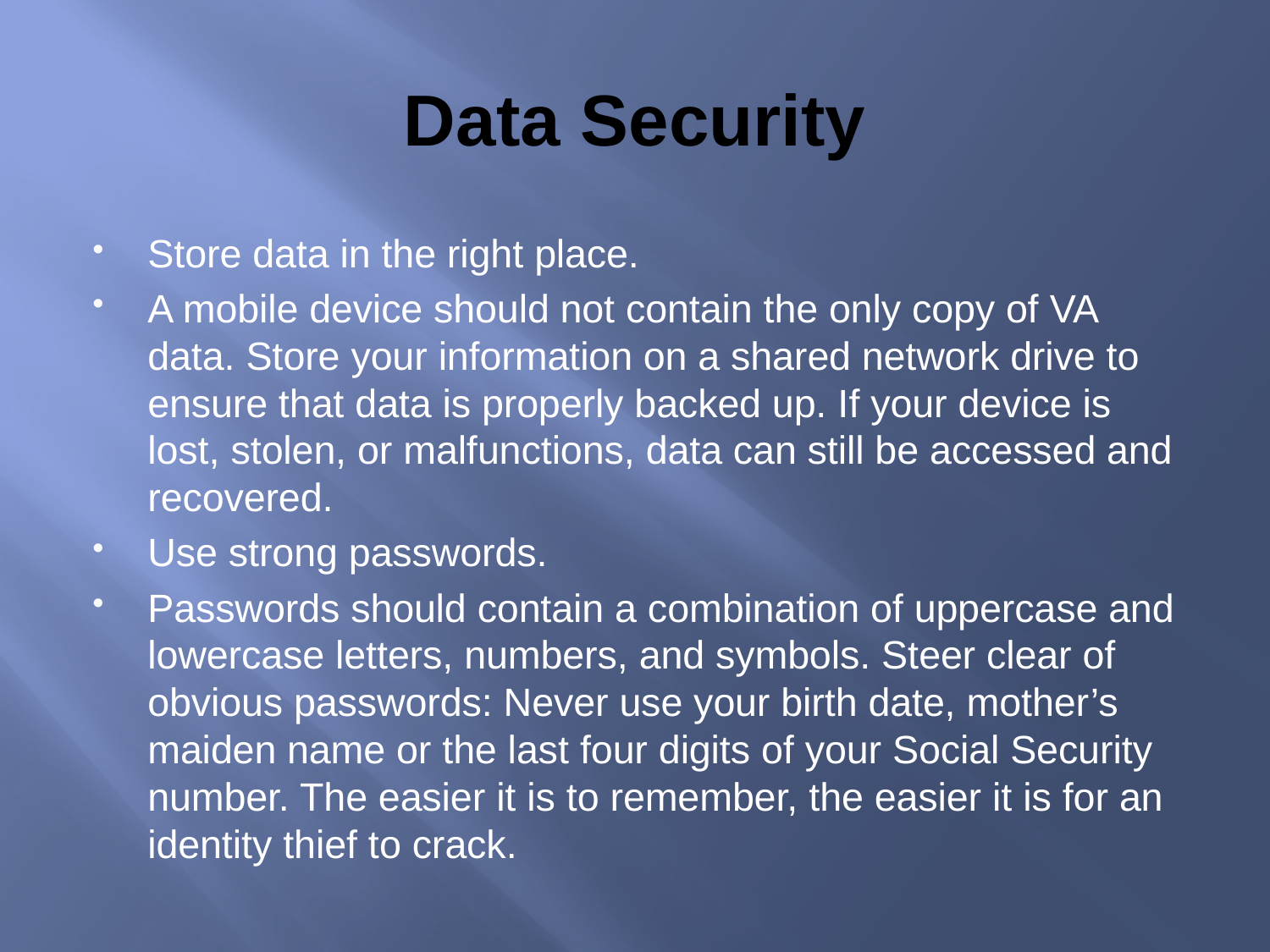

# Data Security
Store data in the right place.
A mobile device should not contain the only copy of VA data. Store your information on a shared network drive to ensure that data is properly backed up. If your device is lost, stolen, or malfunctions, data can still be accessed and recovered.
Use strong passwords.
Passwords should contain a combination of uppercase and lowercase letters, numbers, and symbols. Steer clear of obvious passwords: Never use your birth date, mother’s maiden name or the last four digits of your Social Security number. The easier it is to remember, the easier it is for an identity thief to crack.